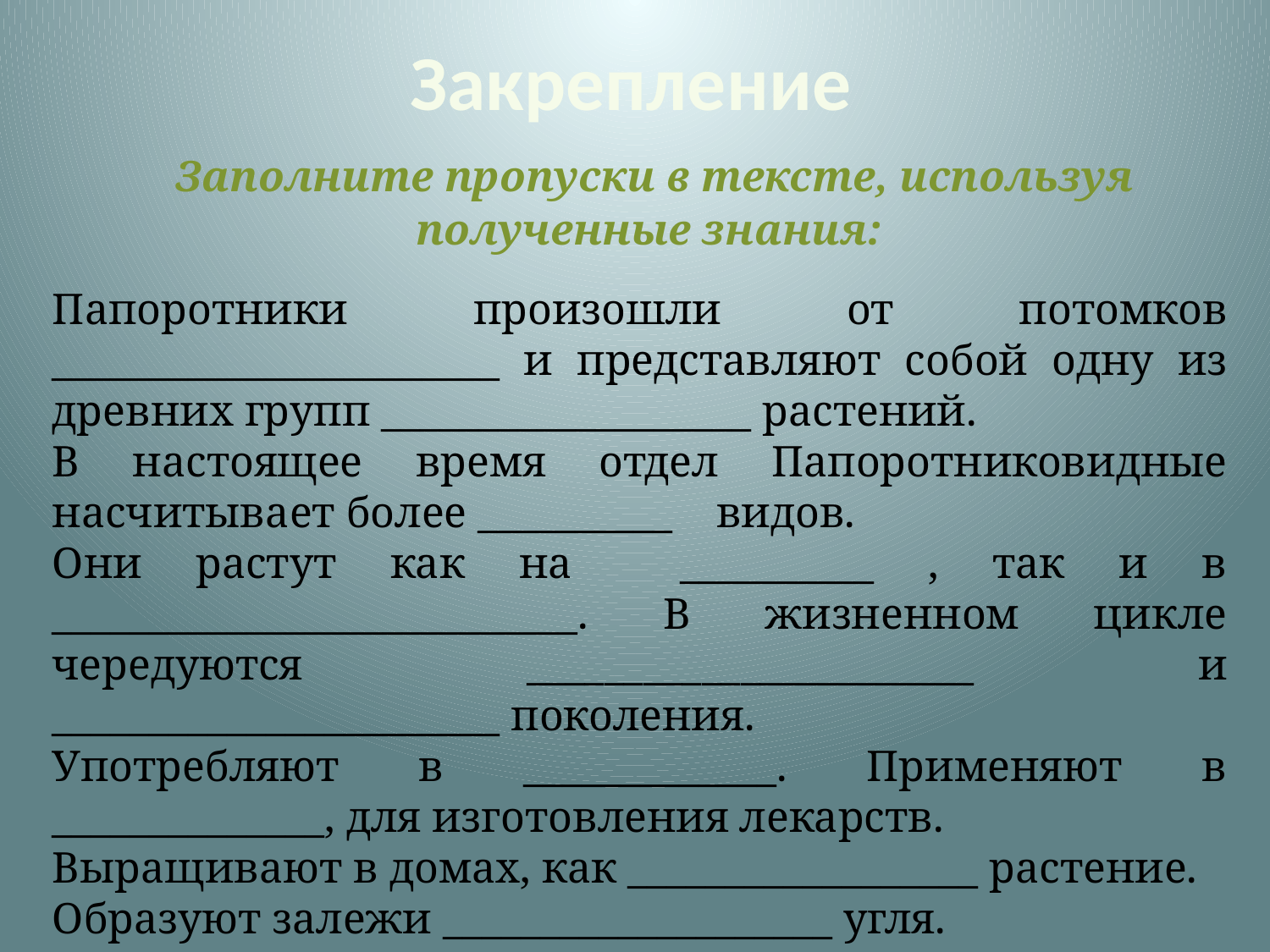

# Закрепление
	Заполните пропуски в тексте, используя полученные знания:

Папоротники произошли от потомков _______________________ и представляют собой одну из древних групп ___________________ растений.
В настоящее время отдел Папоротниковидные насчитывает более __________    видов.
Они растут как на  __________ , так и в ___________________________. В жизненном цикле чередуются _______________________ и _______________________ поколения.
Употребляют в _____________. Применяют в ______________, для изготовления лекарств.
Выращивают в домах, как __________________ растение.
Образуют залежи ____________________ угля.